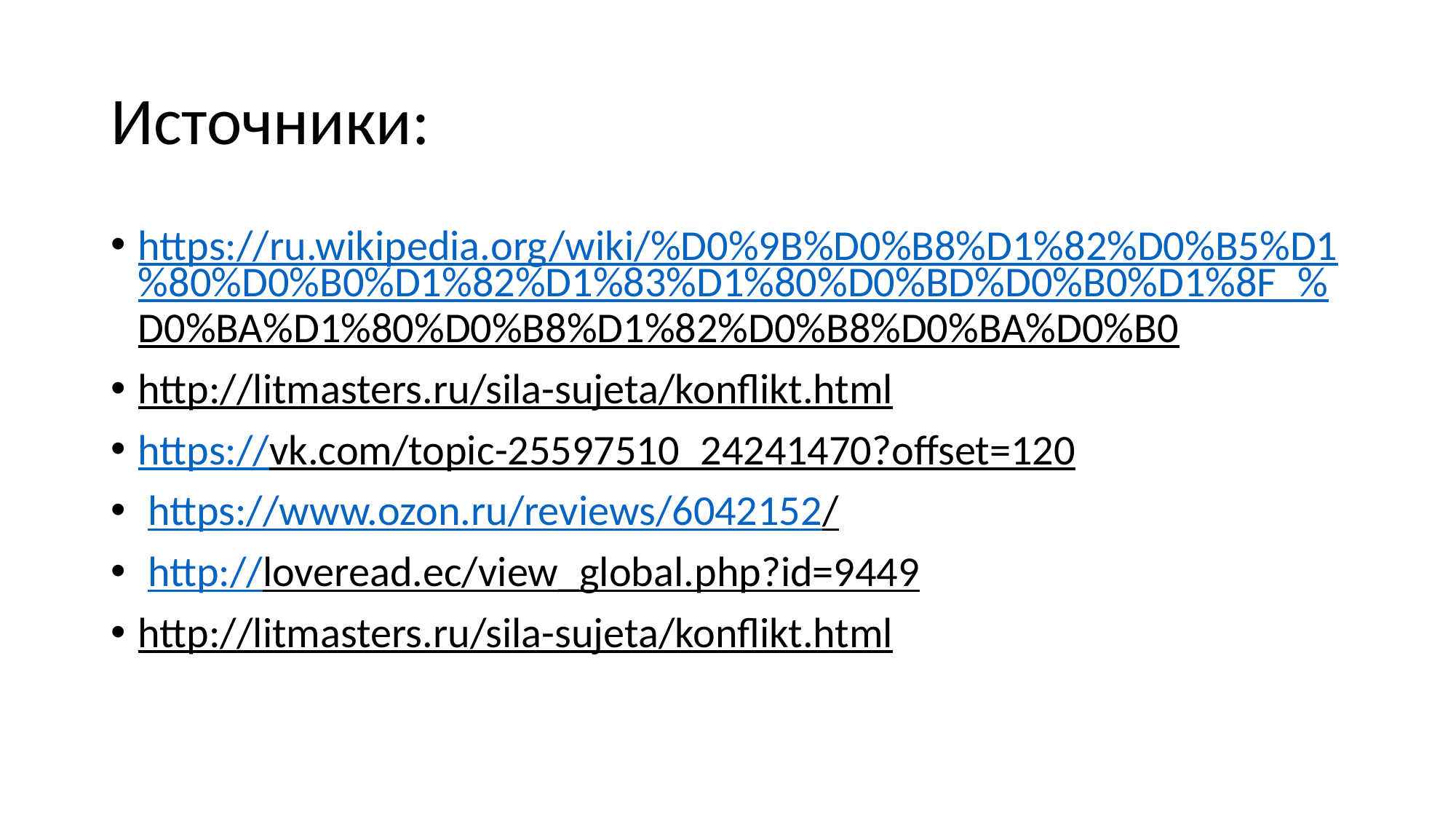

# Источники:
https://ru.wikipedia.org/wiki/%D0%9B%D0%B8%D1%82%D0%B5%D1%80%D0%B0%D1%82%D1%83%D1%80%D0%BD%D0%B0%D1%8F_%D0%BA%D1%80%D0%B8%D1%82%D0%B8%D0%BA%D0%B0
http://litmasters.ru/sila-sujeta/konflikt.html
https://vk.com/topic-25597510_24241470?offset=120
 https://www.ozon.ru/reviews/6042152/
 http://loveread.ec/view_global.php?id=9449
http://litmasters.ru/sila-sujeta/konflikt.html